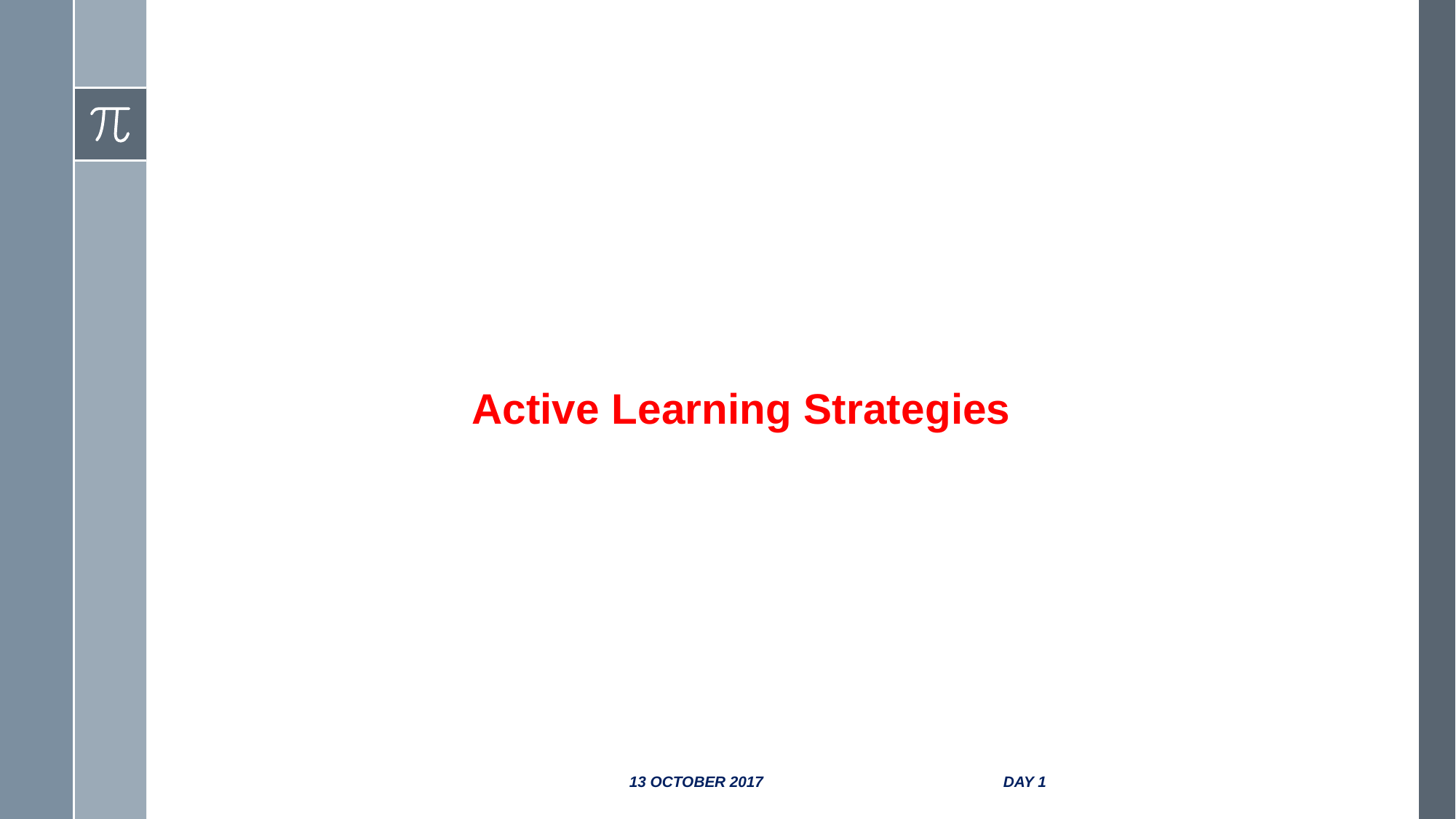

# Active Learning Strategies
13 October 2017
Day 1